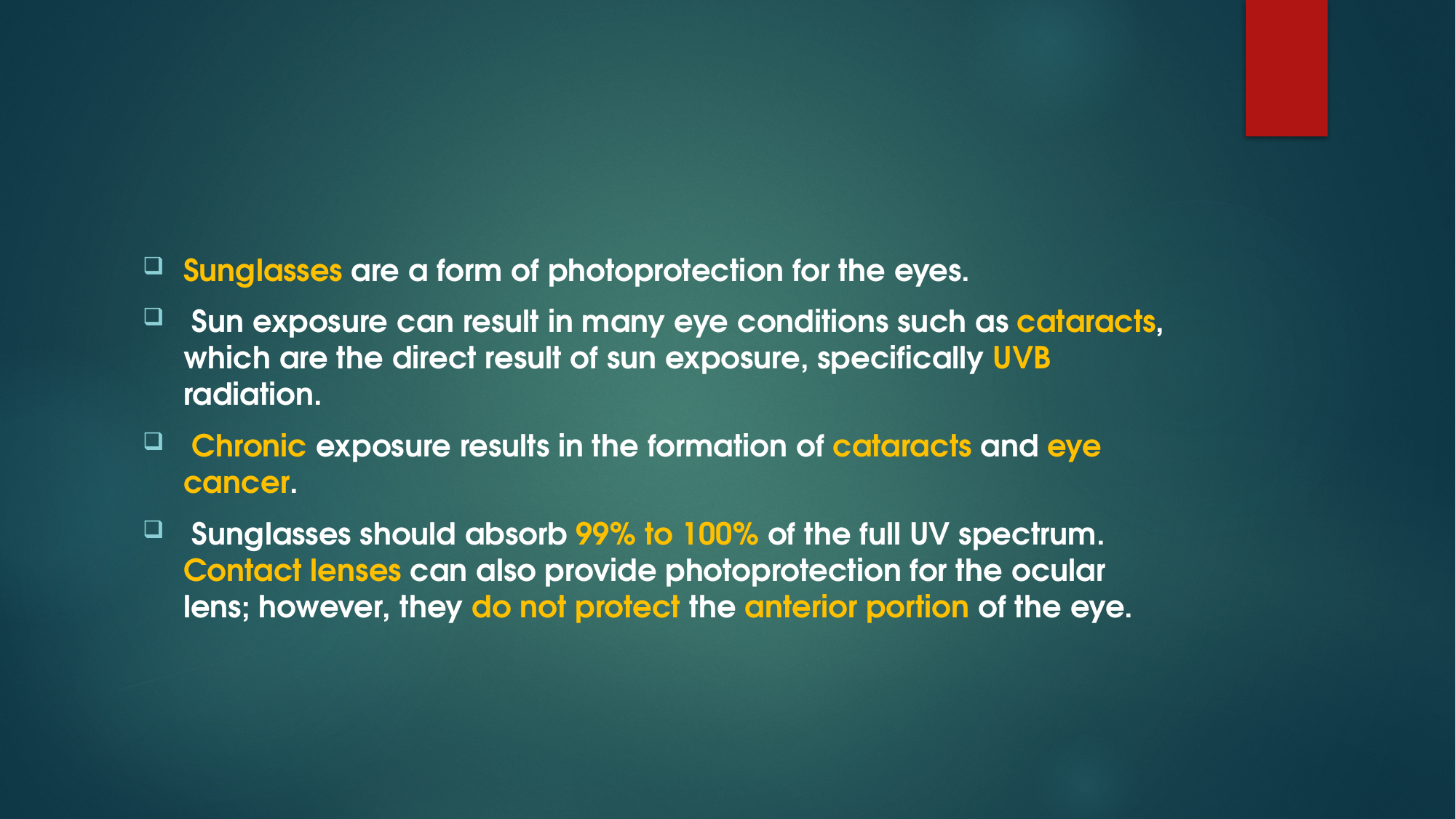

#
Sunglasses are a form of photoprotection for the eyes.
 Sun exposure can result in many eye conditions such as cataracts, which are the direct result of sun exposure, specifically UVB radiation.
 Chronic exposure results in the formation of cataracts and eye cancer.
 Sunglasses should absorb 99% to 100% of the full UV spectrum. Contact lenses can also provide photoprotection for the ocular lens; however, they do not protect the anterior portion of the eye.